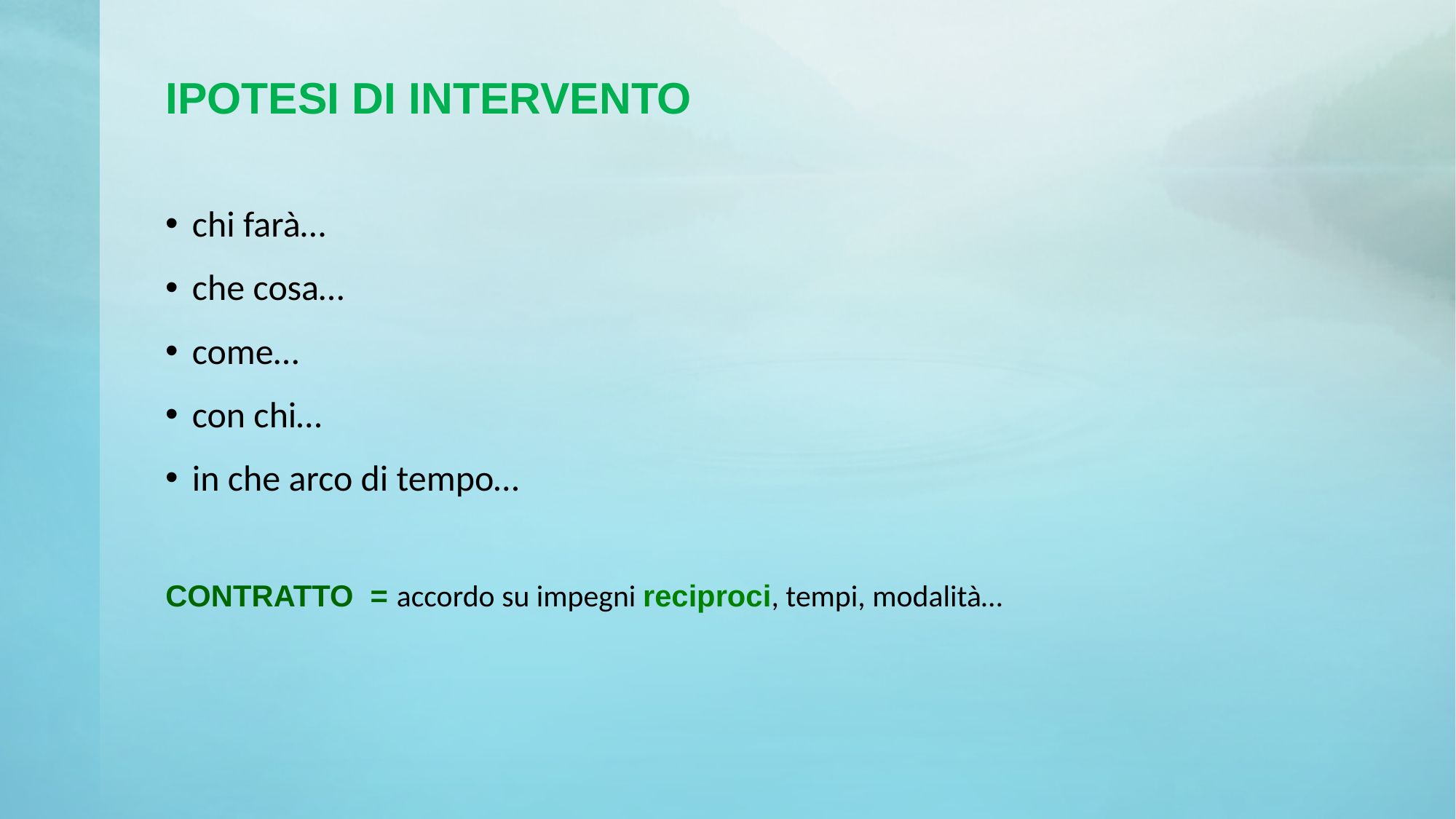

# IPOTESI DI INTERVENTO
chi farà…
che cosa…
come…
con chi…
in che arco di tempo…

CONTRATTO  = accordo su impegni reciproci, tempi, modalità…